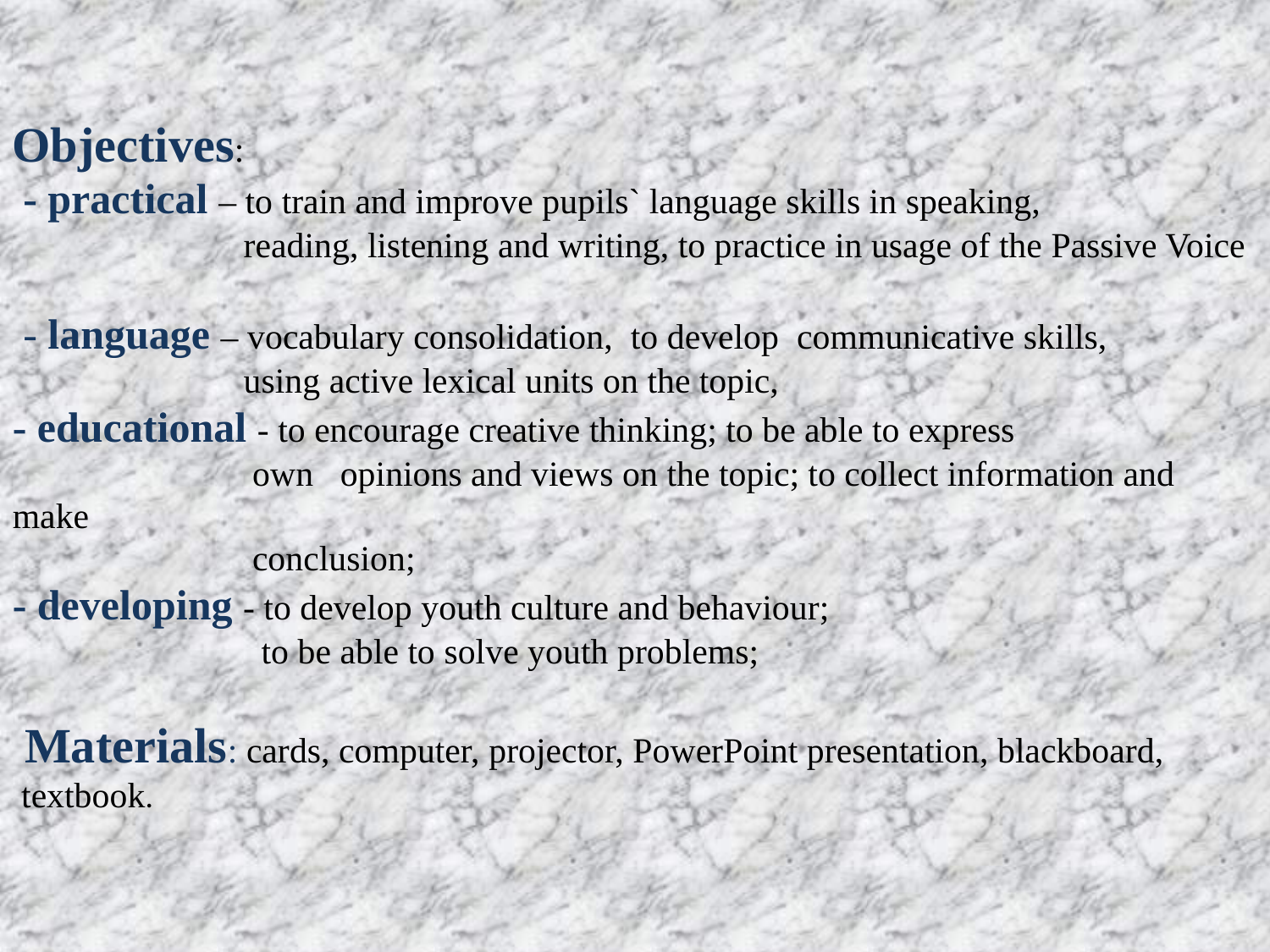

Objectives:
 - practical – to train and improve pupils` language skills in speaking,
                          reading, listening and writing, to practice in usage of the Passive Voice
 - language – vocabulary consolidation,  to develop  communicative skills,
                          using active lexical units on the topic,
- educational - to encourage creative thinking; to be able to express
                           own   opinions and views on the topic; to collect information and make
                           conclusion;
- developing - to develop youth culture and behaviour;
                            to be able to solve youth problems;

 Materials: cards, computer, projector, PowerPoint presentation, blackboard,            textbook.